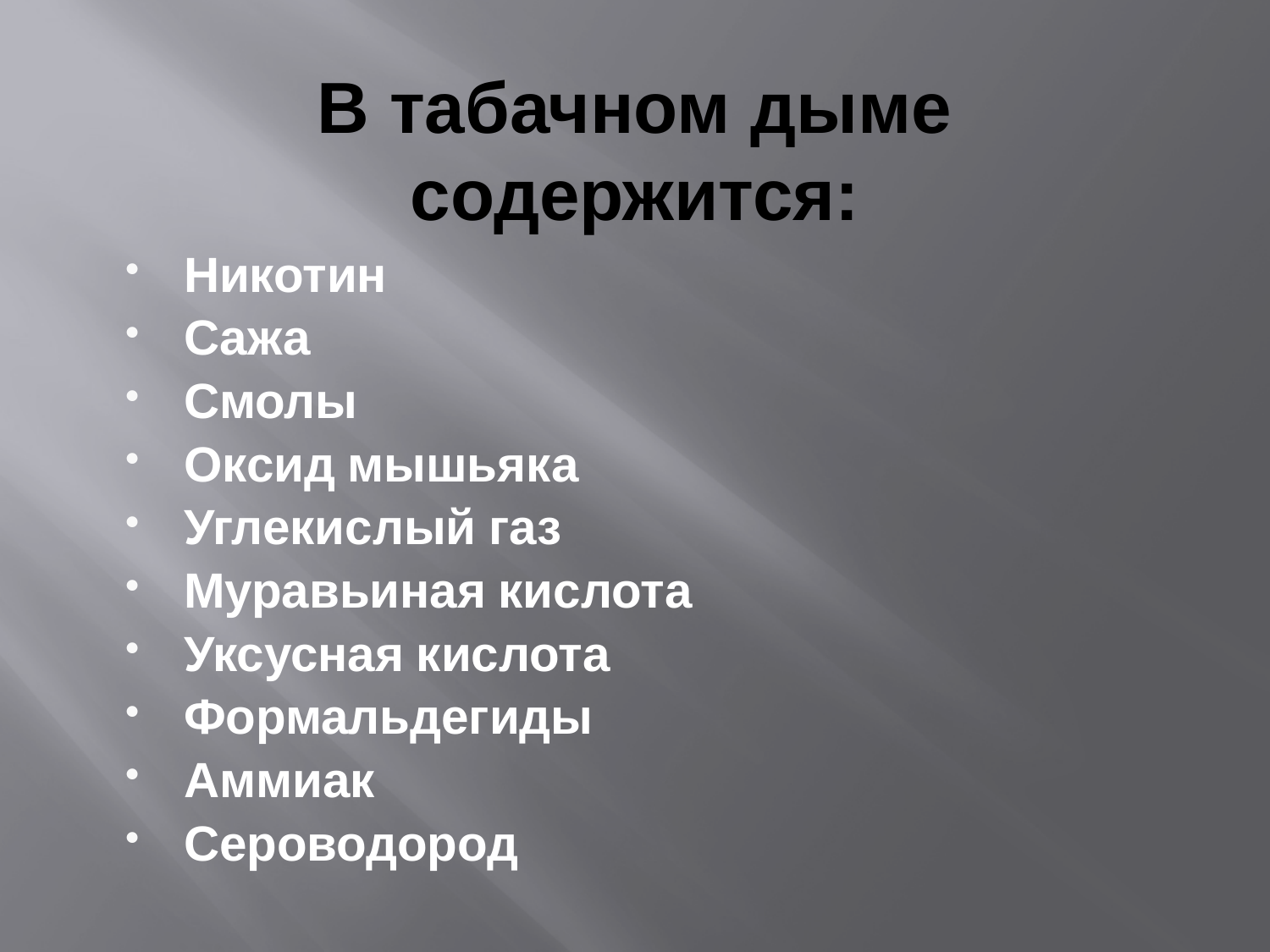

# В табачном дыме содержится:
Никотин
Сажа
Смолы
Оксид мышьяка
Углекислый газ
Муравьиная кислота
Уксусная кислота
Формальдегиды
Аммиак
Сероводород